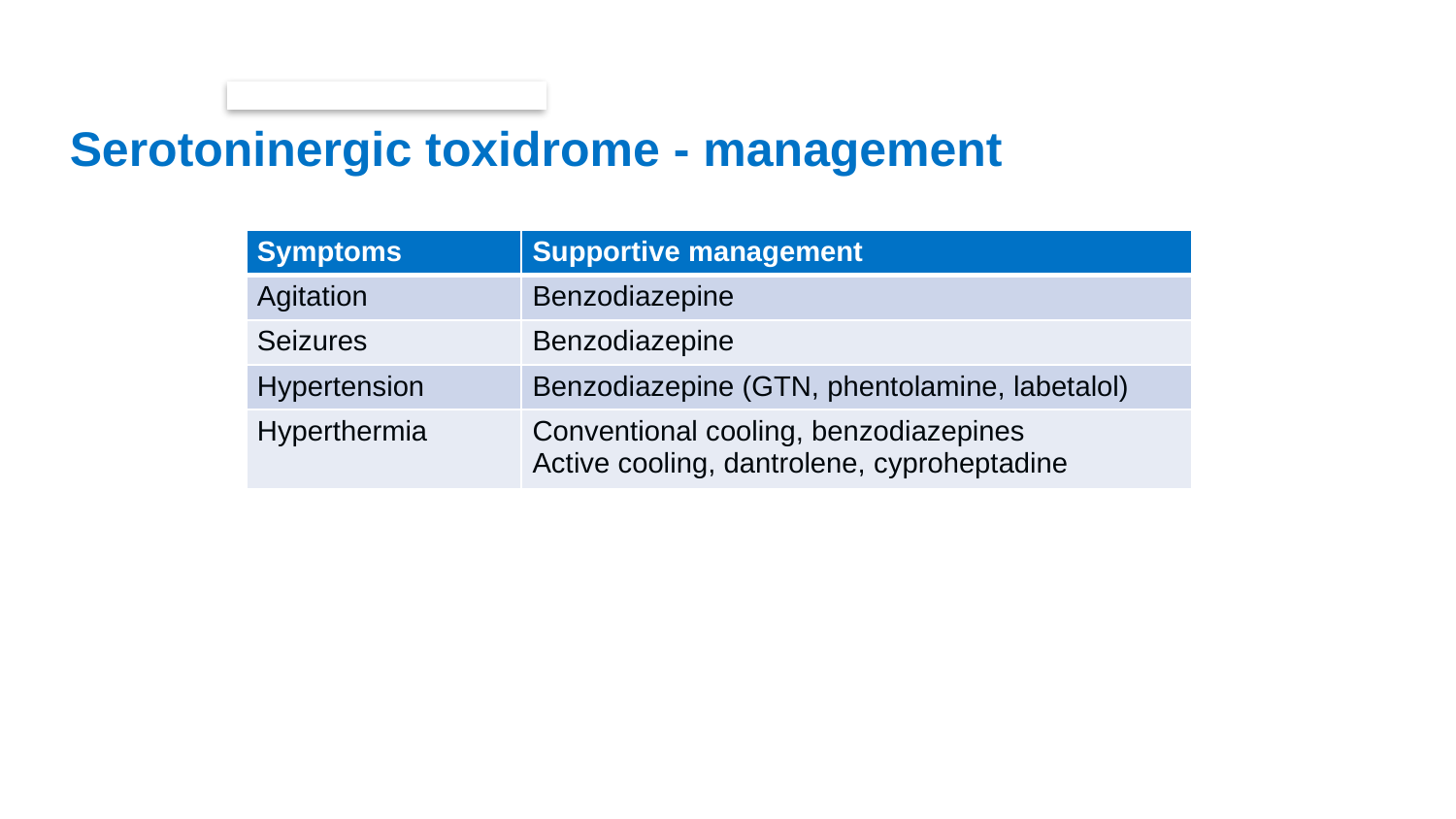

# Serotoninergic toxidrome - management
| Symptoms | Supportive management |
| --- | --- |
| Agitation | Benzodiazepine |
| Seizures | Benzodiazepine |
| Hypertension | Benzodiazepine (GTN, phentolamine, labetalol) |
| Hyperthermia | Conventional cooling, benzodiazepines Active cooling, dantrolene, cyproheptadine |